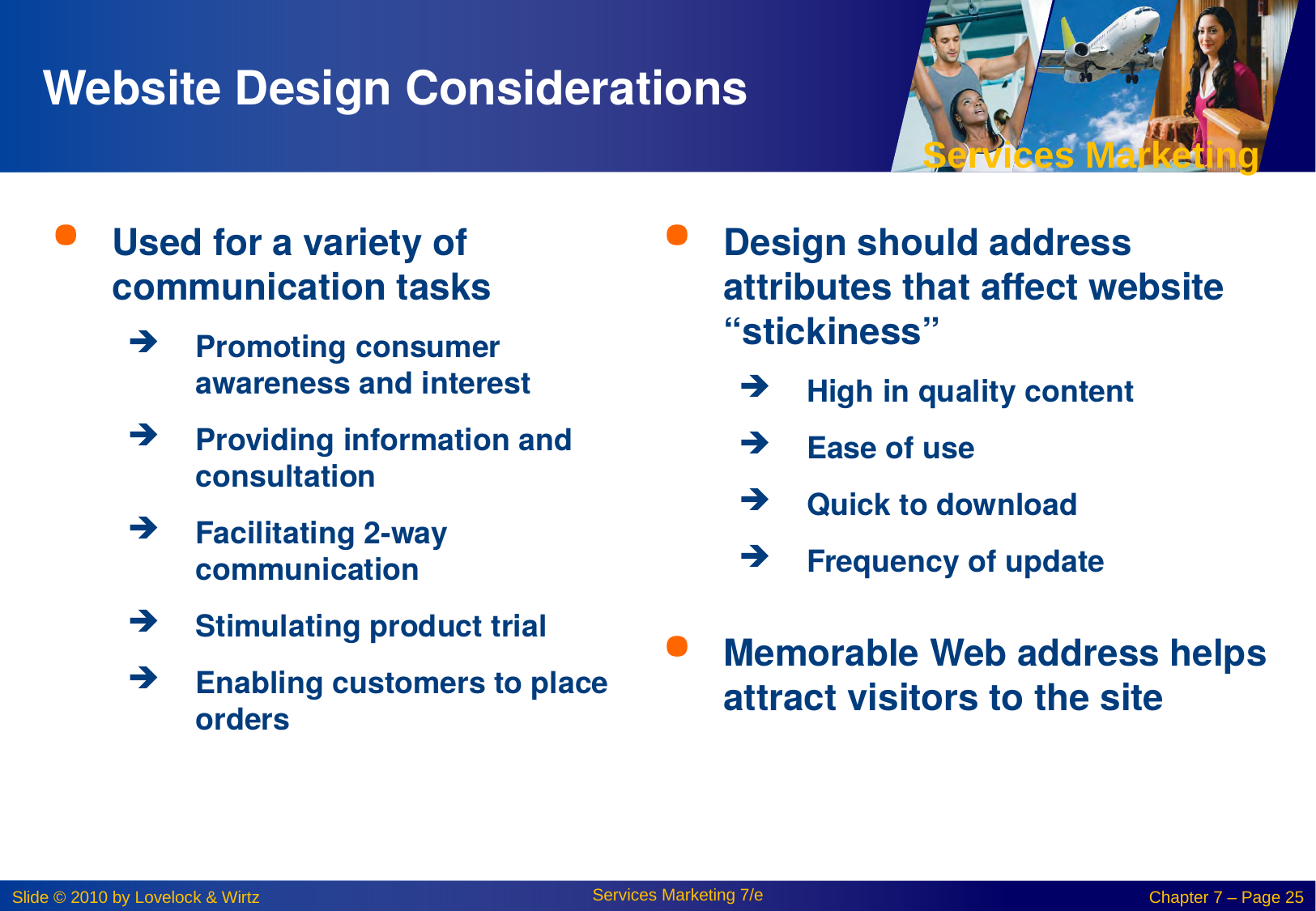

# Website Design Considerations
Used for a variety of communication tasks
Promoting consumer awareness and interest
Providing information and consultation
Facilitating 2-way communication
Stimulating product trial
Enabling customers to place orders

Design should address attributes that affect website “stickiness”
High in quality content
Ease of use
Quick to download
Frequency of update
Memorable Web address helps attract visitors to the site